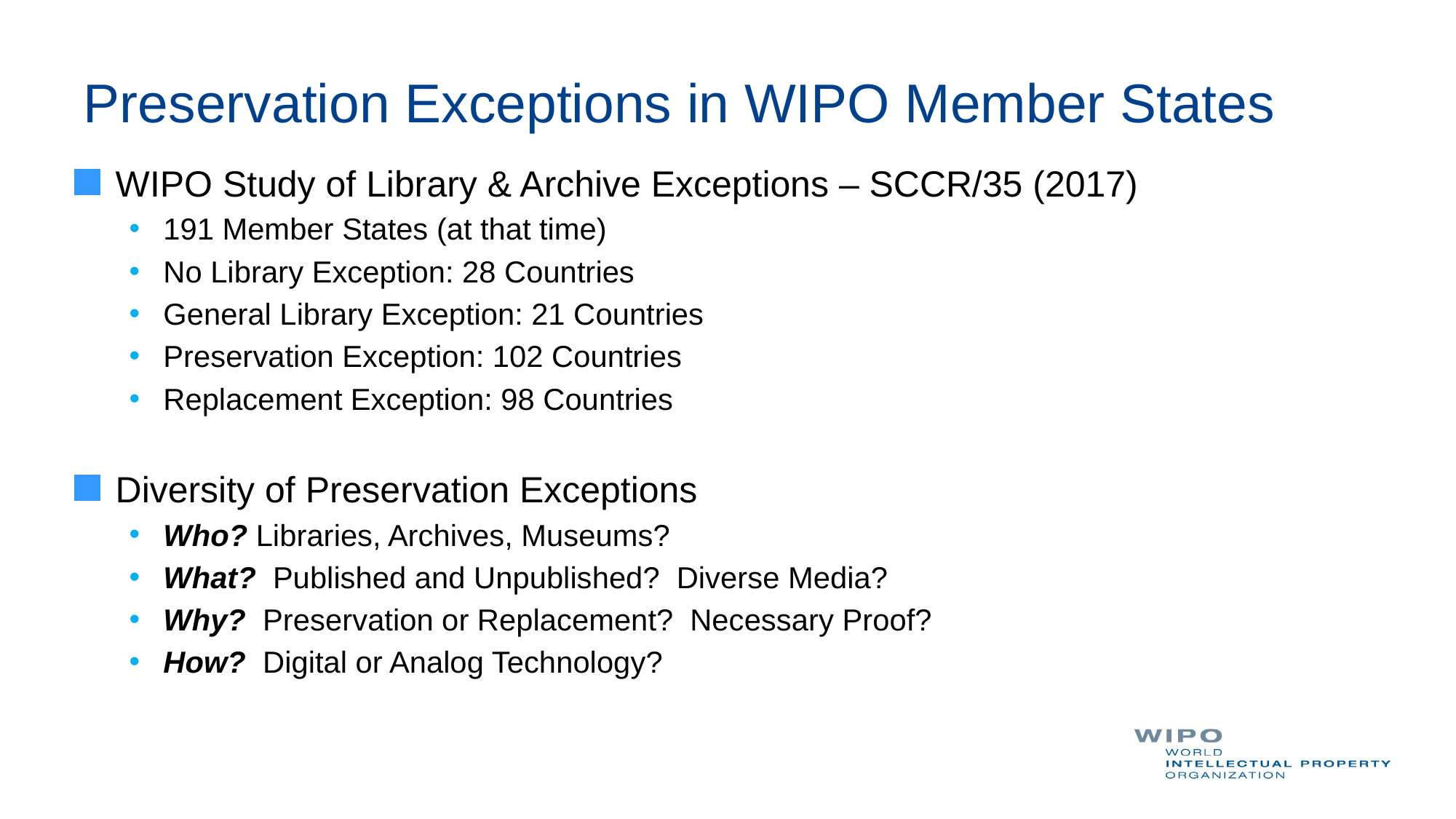

# Preservation Exceptions in WIPO Member States
WIPO Study of Library & Archive Exceptions – SCCR/35 (2017)
191 Member States (at that time)
No Library Exception: 28 Countries
General Library Exception: 21 Countries
Preservation Exception: 102 Countries
Replacement Exception: 98 Countries

Diversity of Preservation Exceptions
Who? Libraries, Archives, Museums?
What?  Published and Unpublished?  Diverse Media?
Why?  Preservation or Replacement?  Necessary Proof?
How?  Digital or Analog Technology?